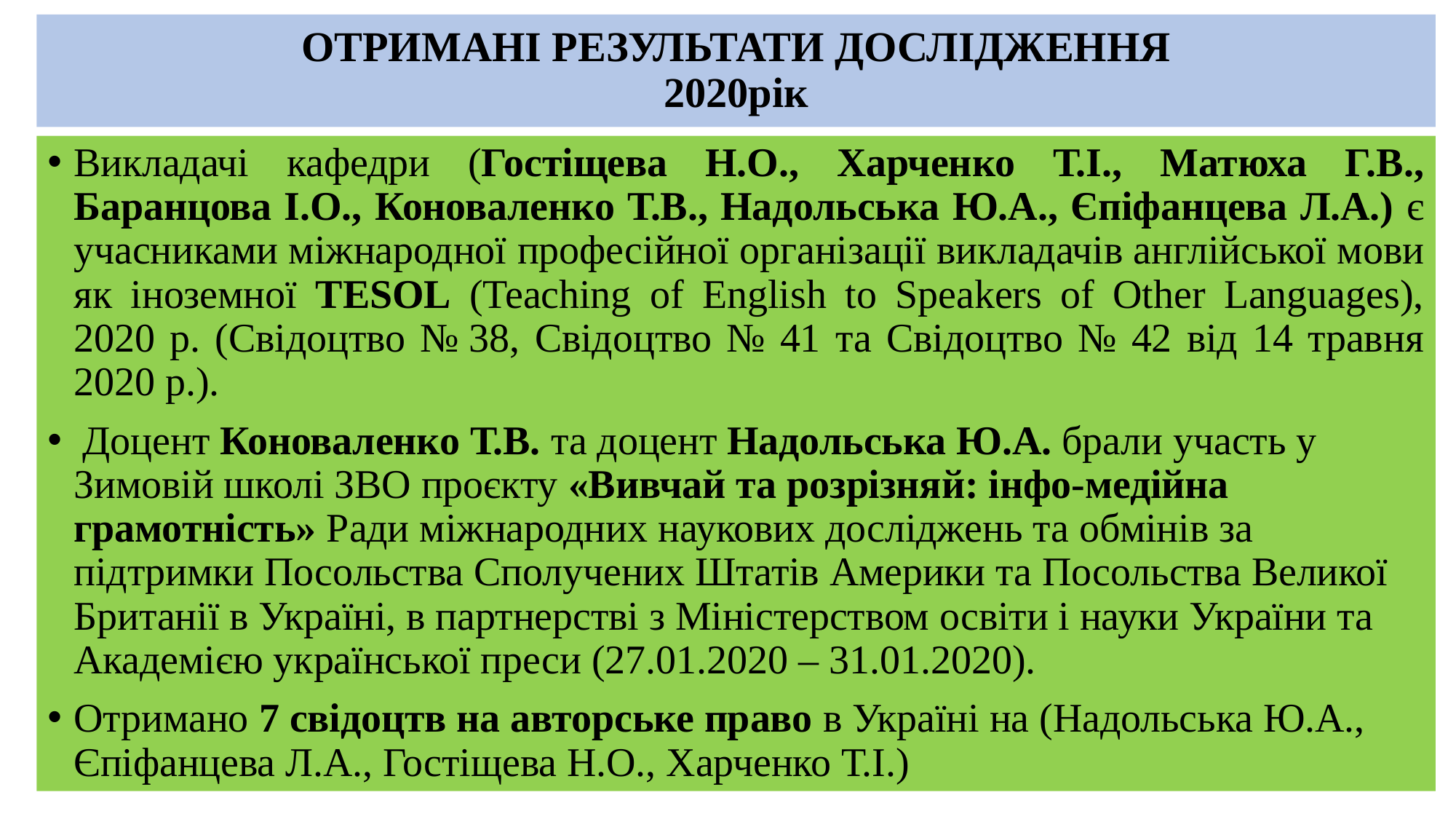

# ОТРИМАНІ РЕЗУЛЬТАТИ ДОСЛІДЖЕННЯ 2020рік
Викладачі кафедри (Гостіщева Н.О., Харченко Т.І., Матюха Г.В., Баранцова І.О., Коноваленко Т.В., Надольська Ю.А., Єпіфанцева Л.А.) є учасниками міжнародної професійної організації викладачів англійської мови як іноземної TESOL (Teaching of English to Speakers of Other Languages), 2020 р. (Свідоцтво № 38, Свідоцтво № 41 та Свідоцтво № 42 від 14 травня 2020 р.).
 Доцент Коноваленко Т.В. та доцент Надольська Ю.А. брали участь у Зимовій школі ЗВО проєкту «Вивчай та розрізняй: інфо-медійна грамотність» Ради міжнародних наукових досліджень та обмінів за підтримки Посольства Сполучених Штатів Америки та Посольства Великої Британії в Україні, в партнерстві з Міністерством освіти і науки України та Академією української преси (27.01.2020 – 31.01.2020).
Отримано 7 свідоцтв на авторське право в Україні на (Надольська Ю.А., Єпіфанцева Л.А., Гостіщева Н.О., Харченко Т.І.)